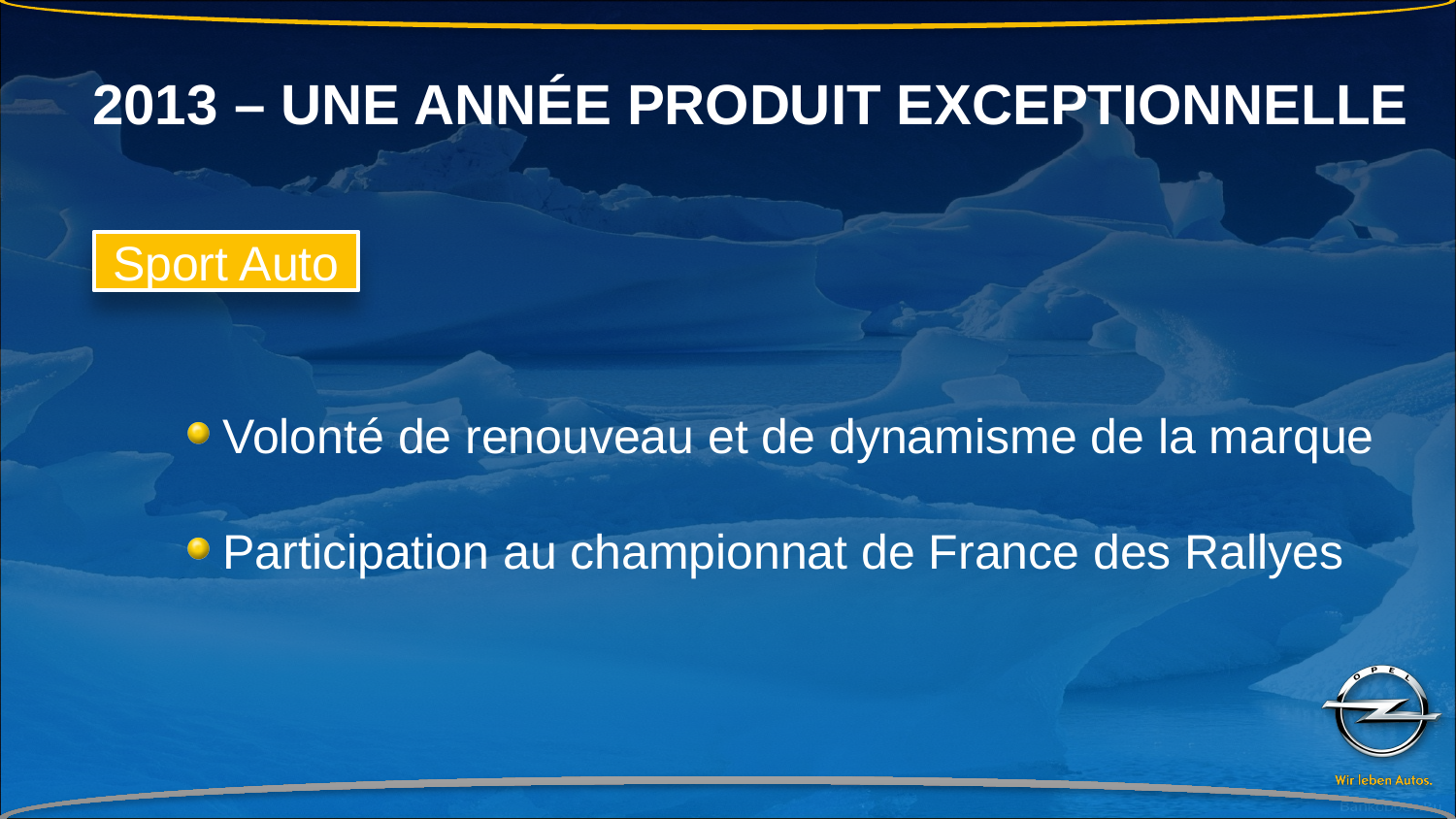

# 2013 – Une année produit exceptionnelle
Sport Auto
Volonté de renouveau et de dynamisme de la marque
Participation au championnat de France des Rallyes